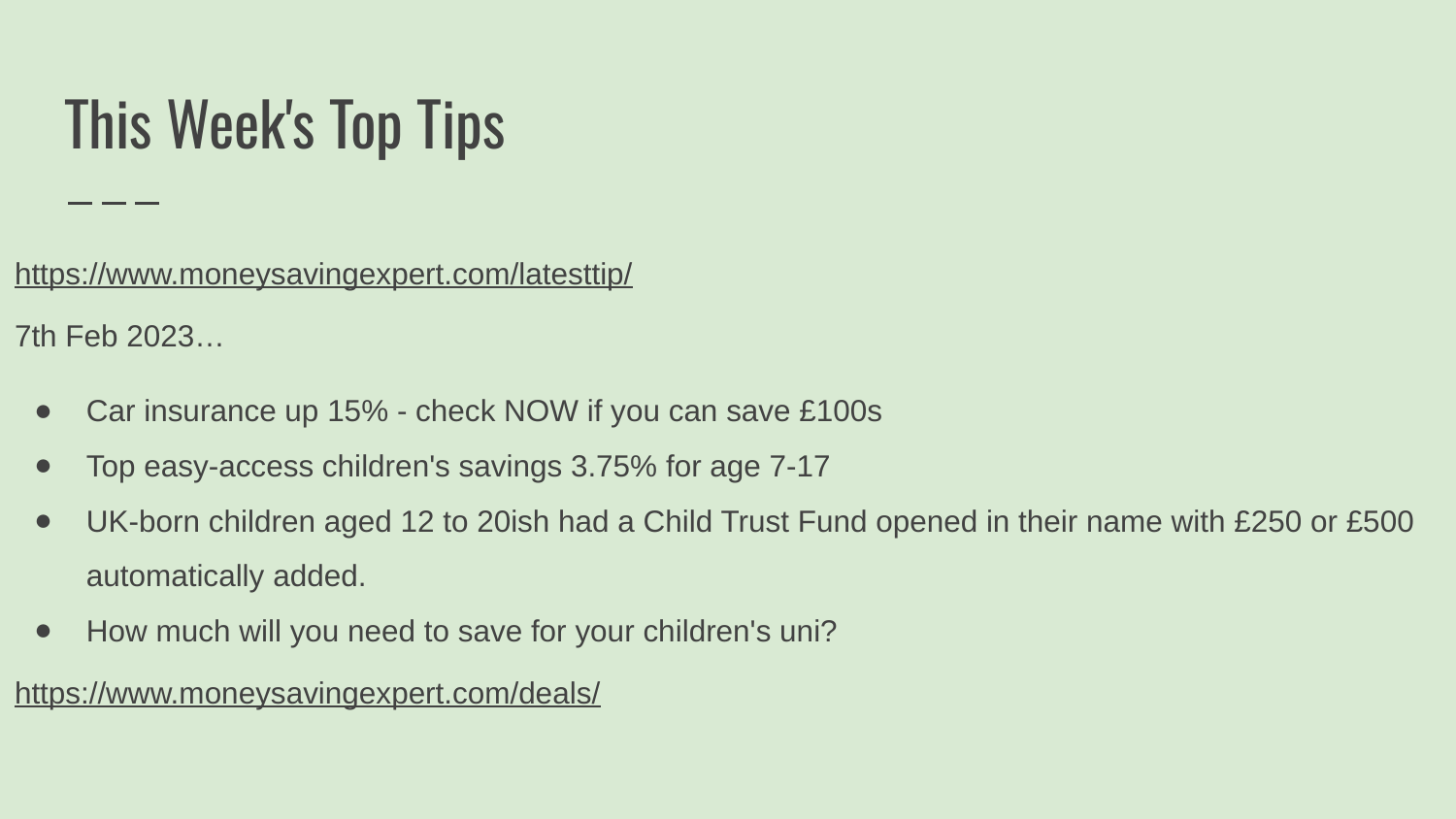

# This Week's Top Tips
https://www.moneysavingexpert.com/latesttip/
7th Feb 2023…
Car insurance up 15% - check NOW if you can save £100s
Top easy-access children's savings 3.75% for age 7-17
UK-born children aged 12 to 20ish had a Child Trust Fund opened in their name with £250 or £500 automatically added.
How much will you need to save for your children's uni?
https://www.moneysavingexpert.com/deals/